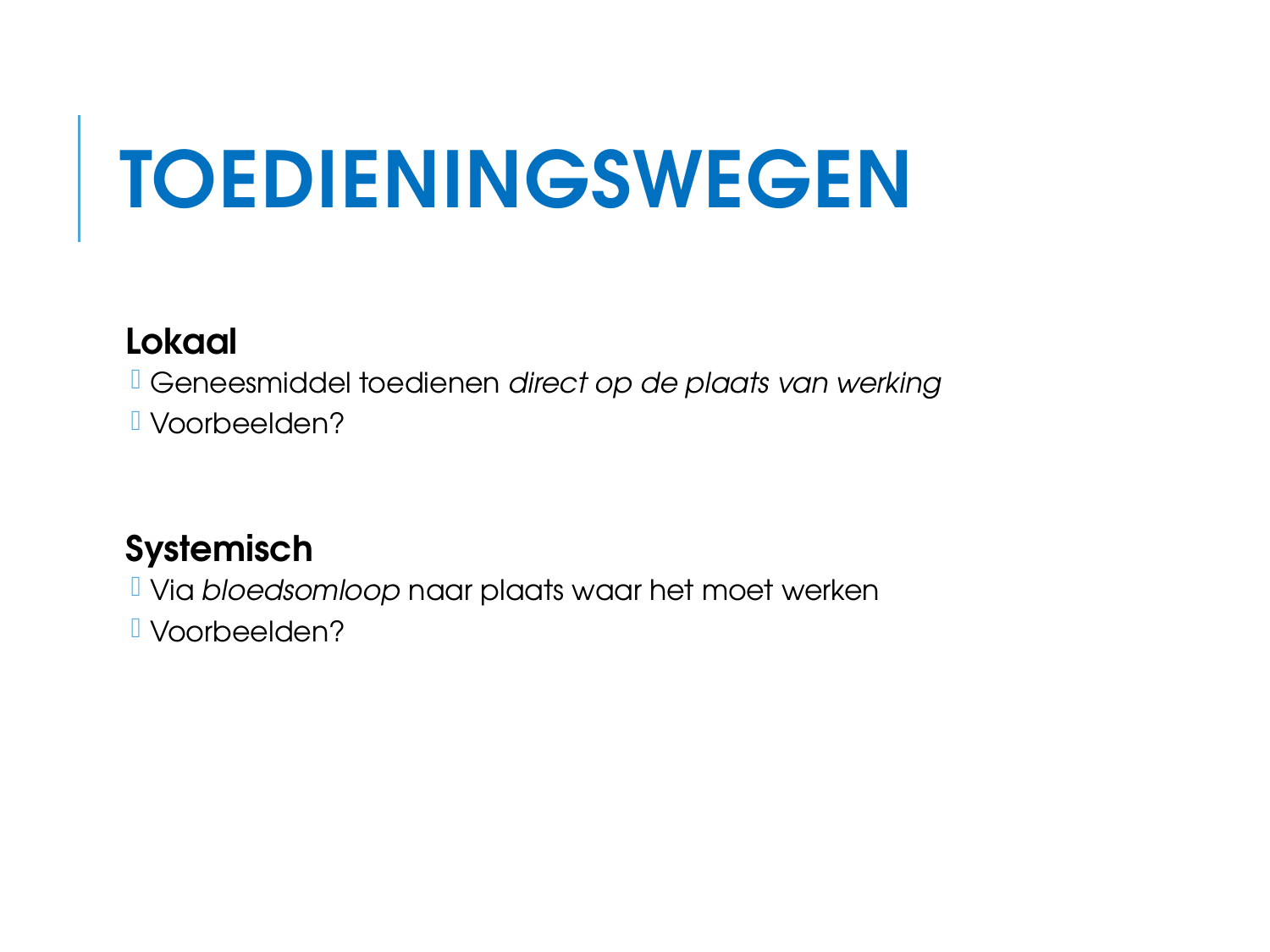

# Toedieningswegen
Lokaal
Geneesmiddel toedienen direct op de plaats van werking
Voorbeelden?

Systemisch
Via bloedsomloop naar plaats waar het moet werken
Voorbeelden?